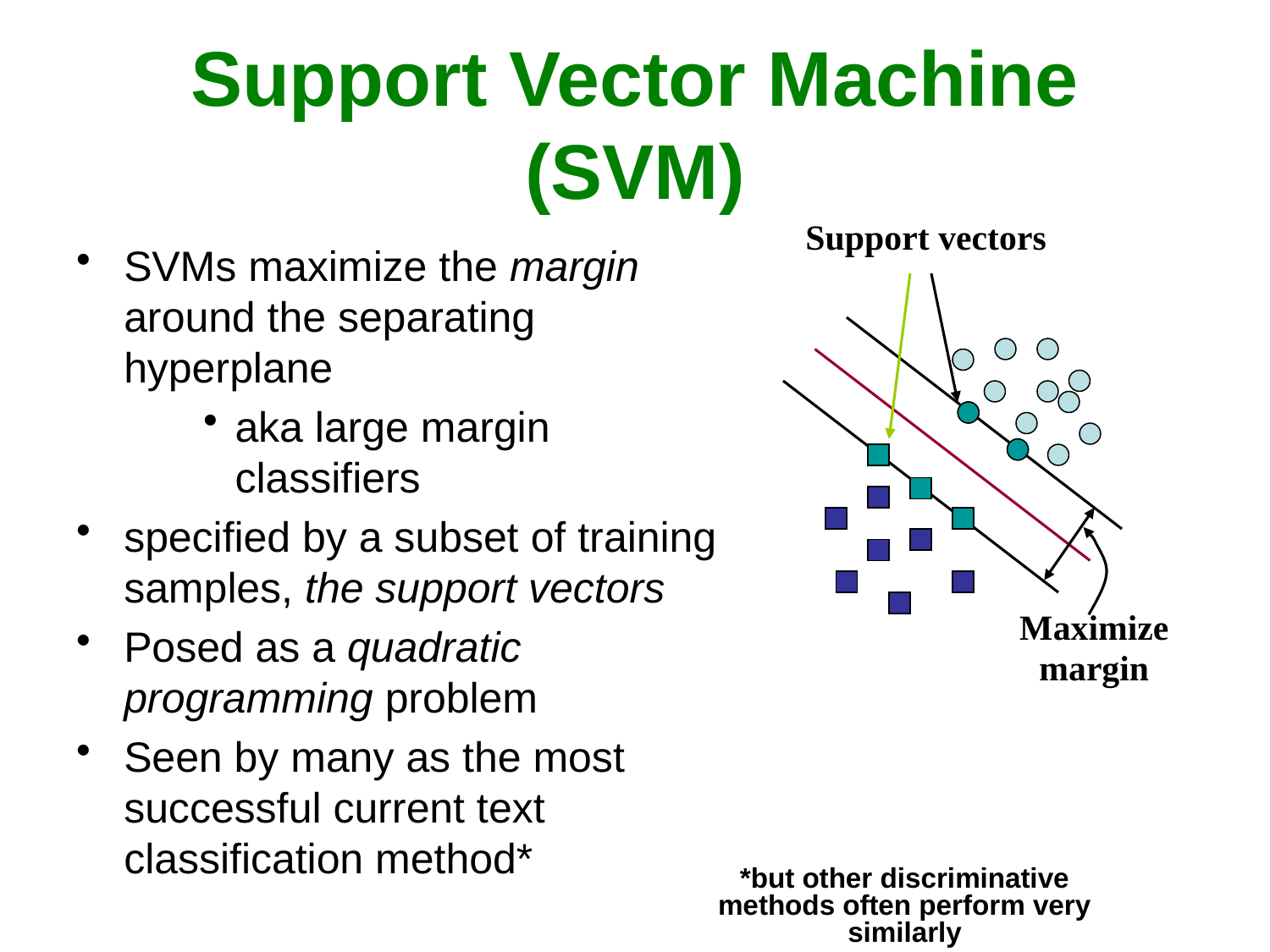

# Support Vector Machine (SVM)
Support vectors
SVMs maximize the margin around the separating hyperplane
aka large margin classifiers
specified by a subset of training samples, the support vectors
Posed as a quadratic programming problem
Seen by many as the most successful current text classification method*

Maximize
margin
*but other discriminative methods often perform very similarly